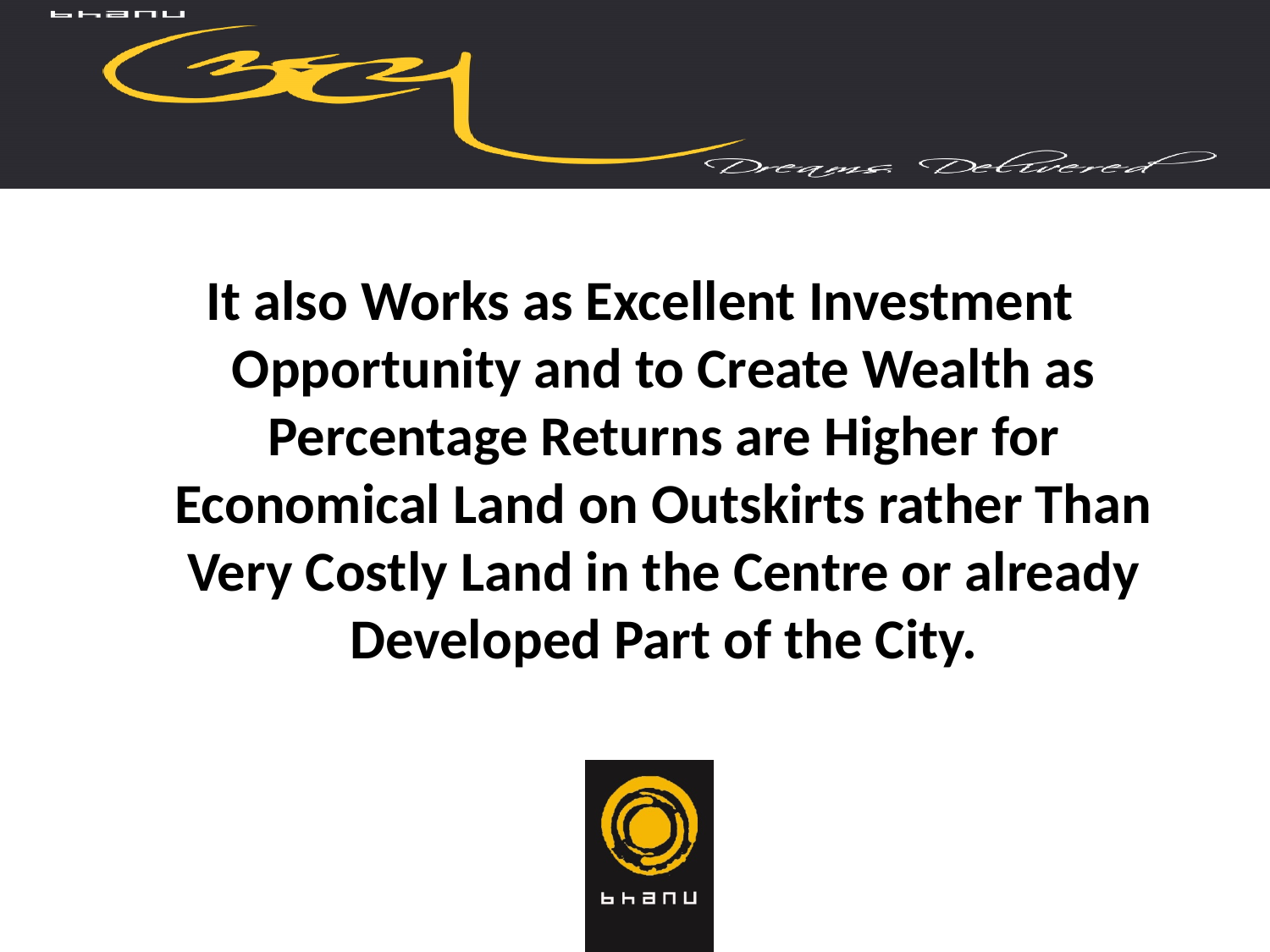

#
It also Works as Excellent Investment Opportunity and to Create Wealth as Percentage Returns are Higher for Economical Land on Outskirts rather Than Very Costly Land in the Centre or already Developed Part of the City.